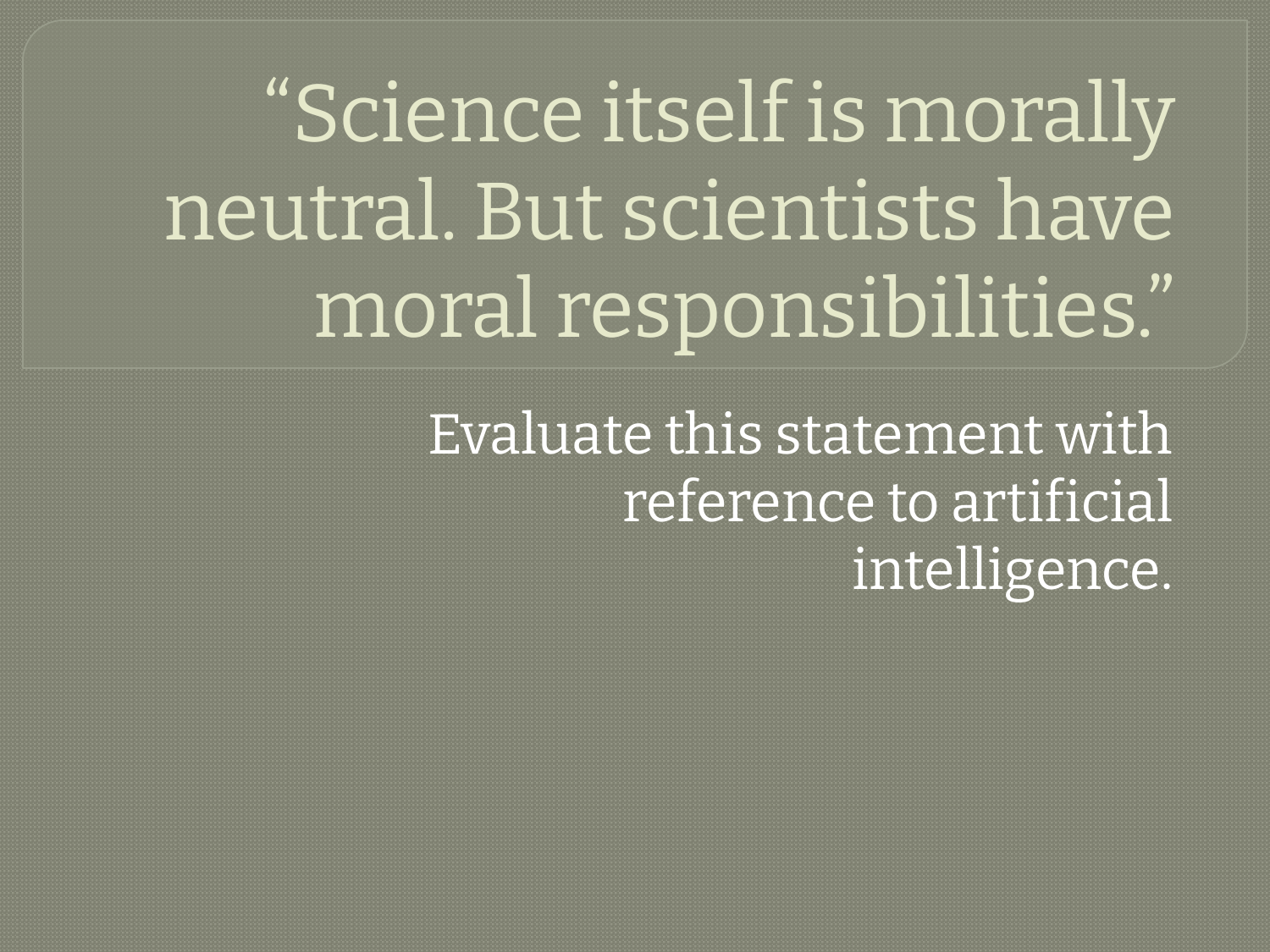

# “Science itself is morally neutral. But scientists have moral responsibilities.”
Evaluate this statement with reference to artificial intelligence.